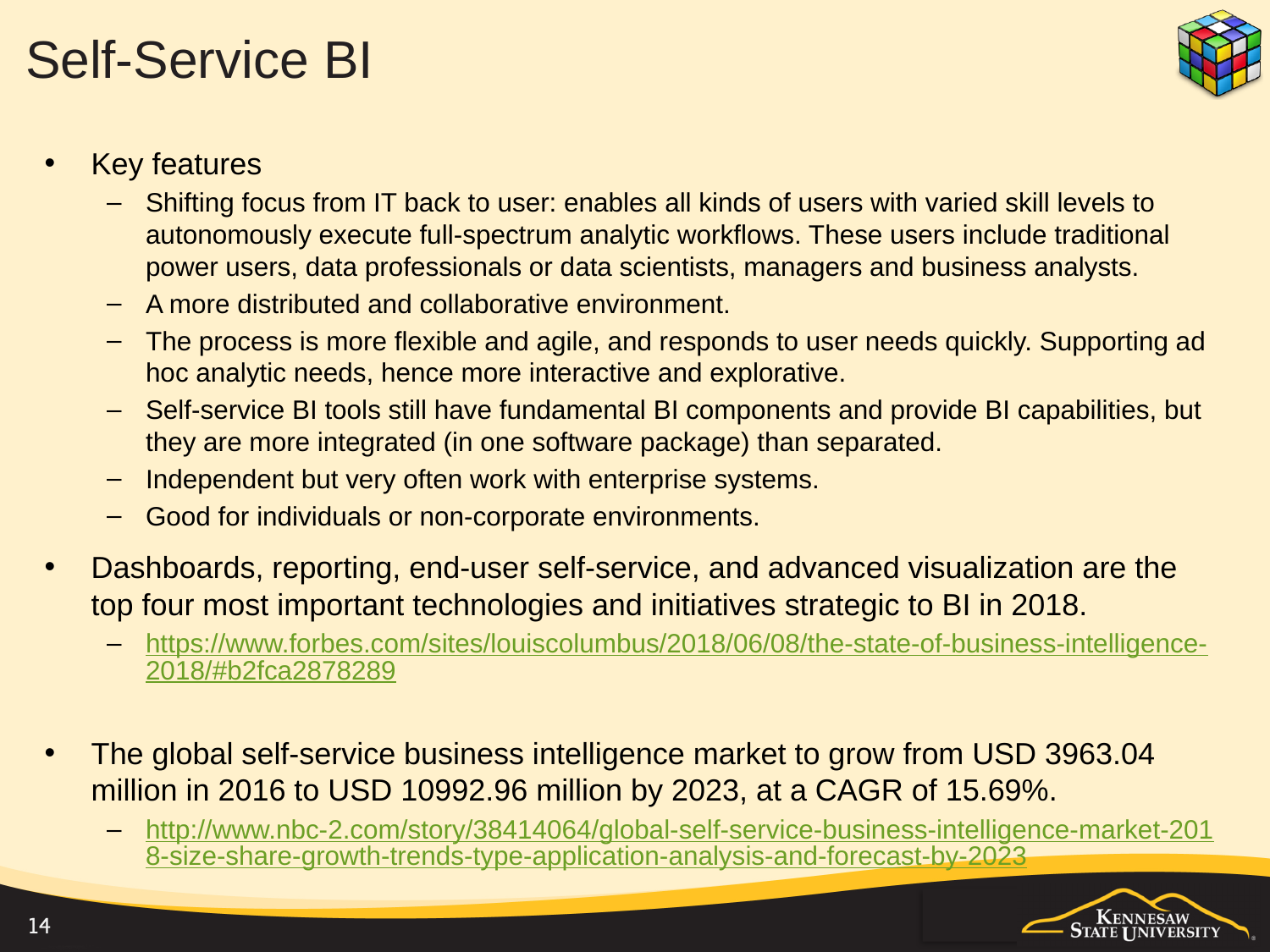

# Self-Service BI
Key features
Shifting focus from IT back to user: enables all kinds of users with varied skill levels to autonomously execute full-spectrum analytic workflows. These users include traditional power users, data professionals or data scientists, managers and business analysts.
A more distributed and collaborative environment.
The process is more flexible and agile, and responds to user needs quickly. Supporting ad hoc analytic needs, hence more interactive and explorative.
Self-service BI tools still have fundamental BI components and provide BI capabilities, but they are more integrated (in one software package) than separated.
Independent but very often work with enterprise systems.
Good for individuals or non-corporate environments.
Dashboards, reporting, end-user self-service, and advanced visualization are the top four most important technologies and initiatives strategic to BI in 2018.
https://www.forbes.com/sites/louiscolumbus/2018/06/08/the-state-of-business-intelligence-2018/#b2fca2878289
The global self-service business intelligence market to grow from USD 3963.04 million in 2016 to USD 10992.96 million by 2023, at a CAGR of 15.69%.
http://www.nbc-2.com/story/38414064/global-self-service-business-intelligence-market-2018-size-share-growth-trends-type-application-analysis-and-forecast-by-2023
14